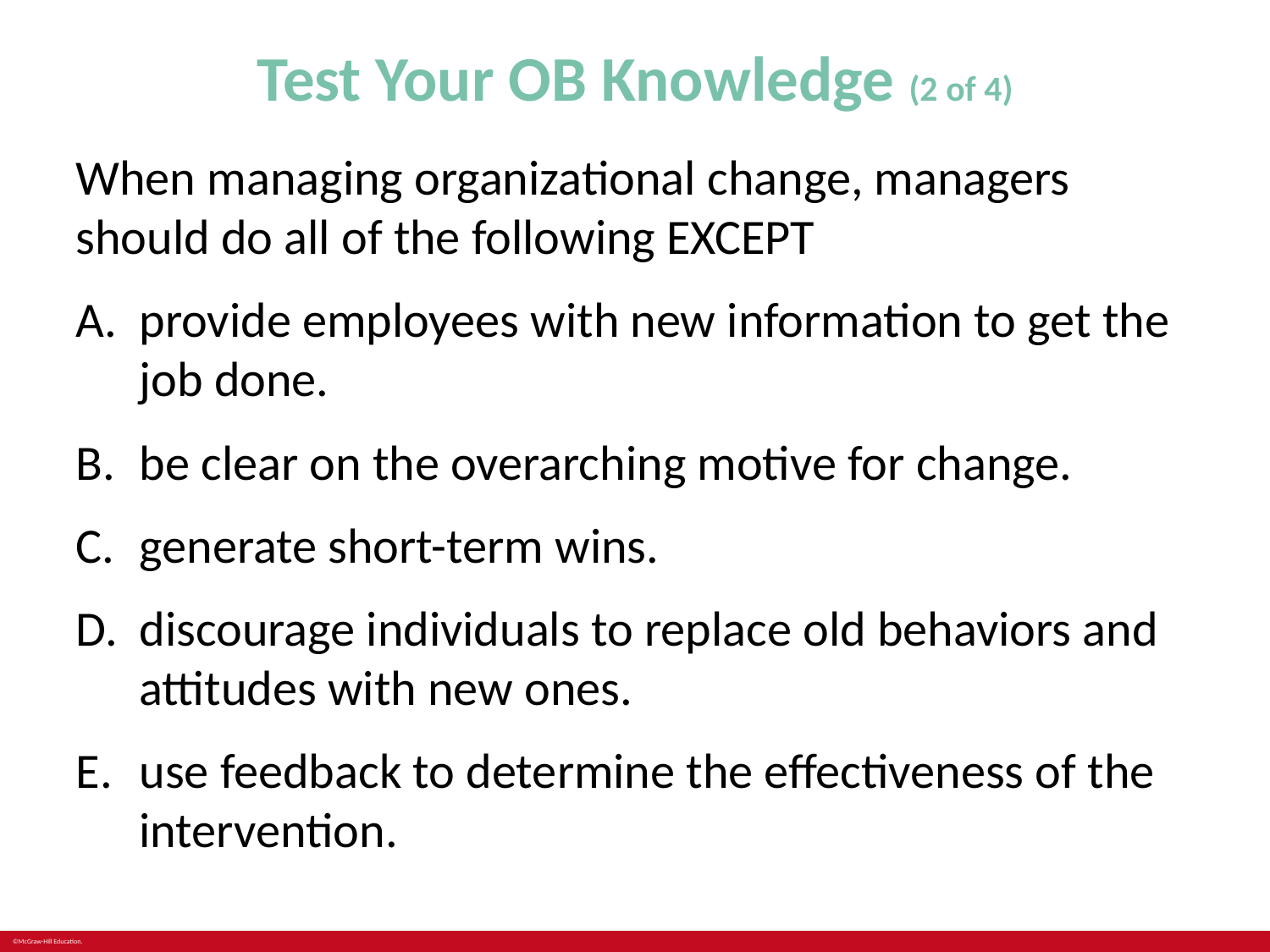

# Test Your OB Knowledge (2 of 4)
When managing organizational change, managers should do all of the following EXCEPT
provide employees with new information to get the job done.
be clear on the overarching motive for change.
generate short-term wins.
discourage individuals to replace old behaviors and attitudes with new ones.
use feedback to determine the effectiveness of the intervention.